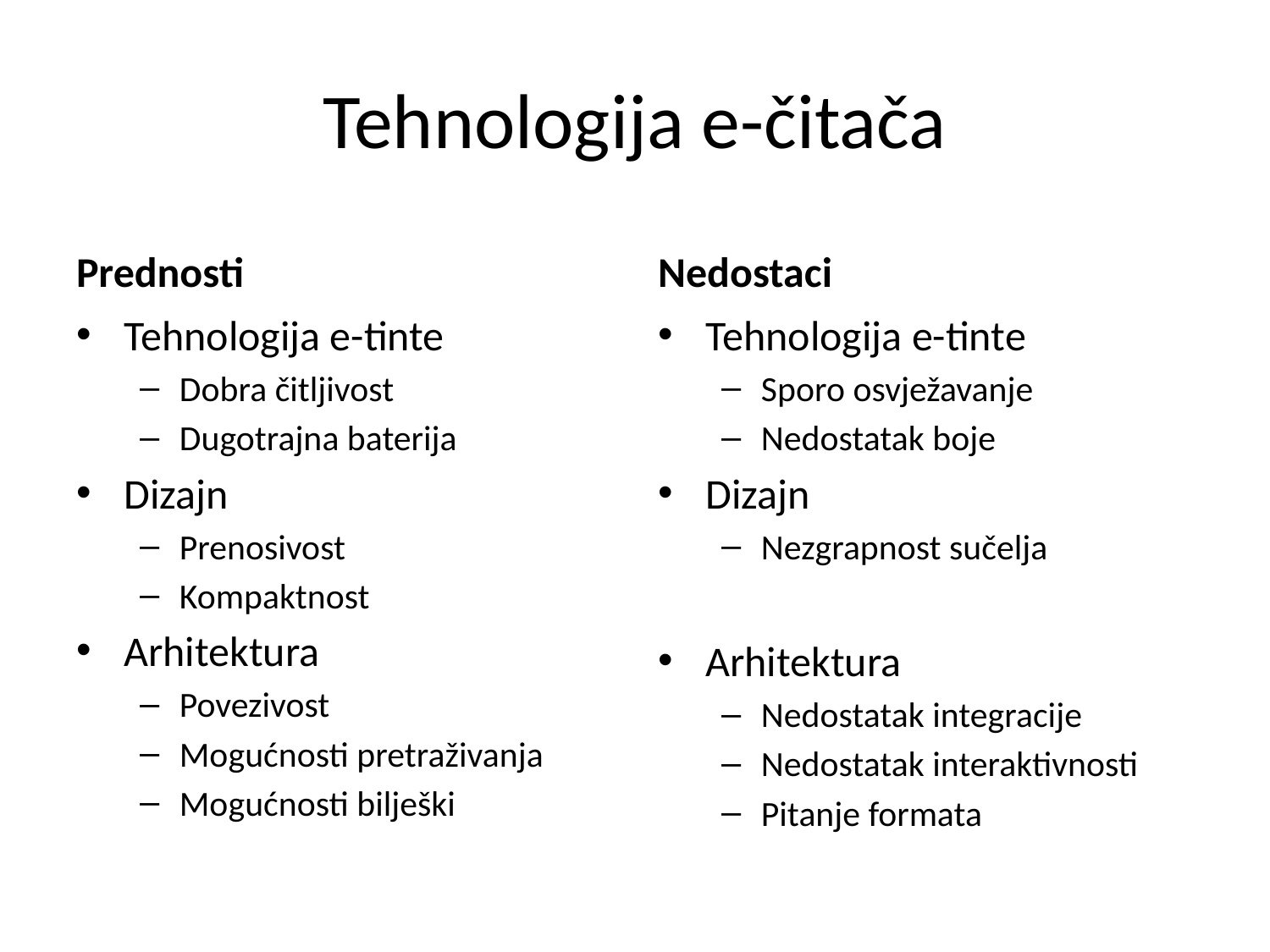

# Tehnologija e-čitača
Prednosti
Nedostaci
Tehnologija e-tinte
Dobra čitljivost
Dugotrajna baterija
Dizajn
Prenosivost
Kompaktnost
Arhitektura
Povezivost
Mogućnosti pretraživanja
Mogućnosti bilješki

Tehnologija e-tinte
Sporo osvježavanje
Nedostatak boje
Dizajn
Nezgrapnost sučelja

Arhitektura
Nedostatak integracije
Nedostatak interaktivnosti
Pitanje formata